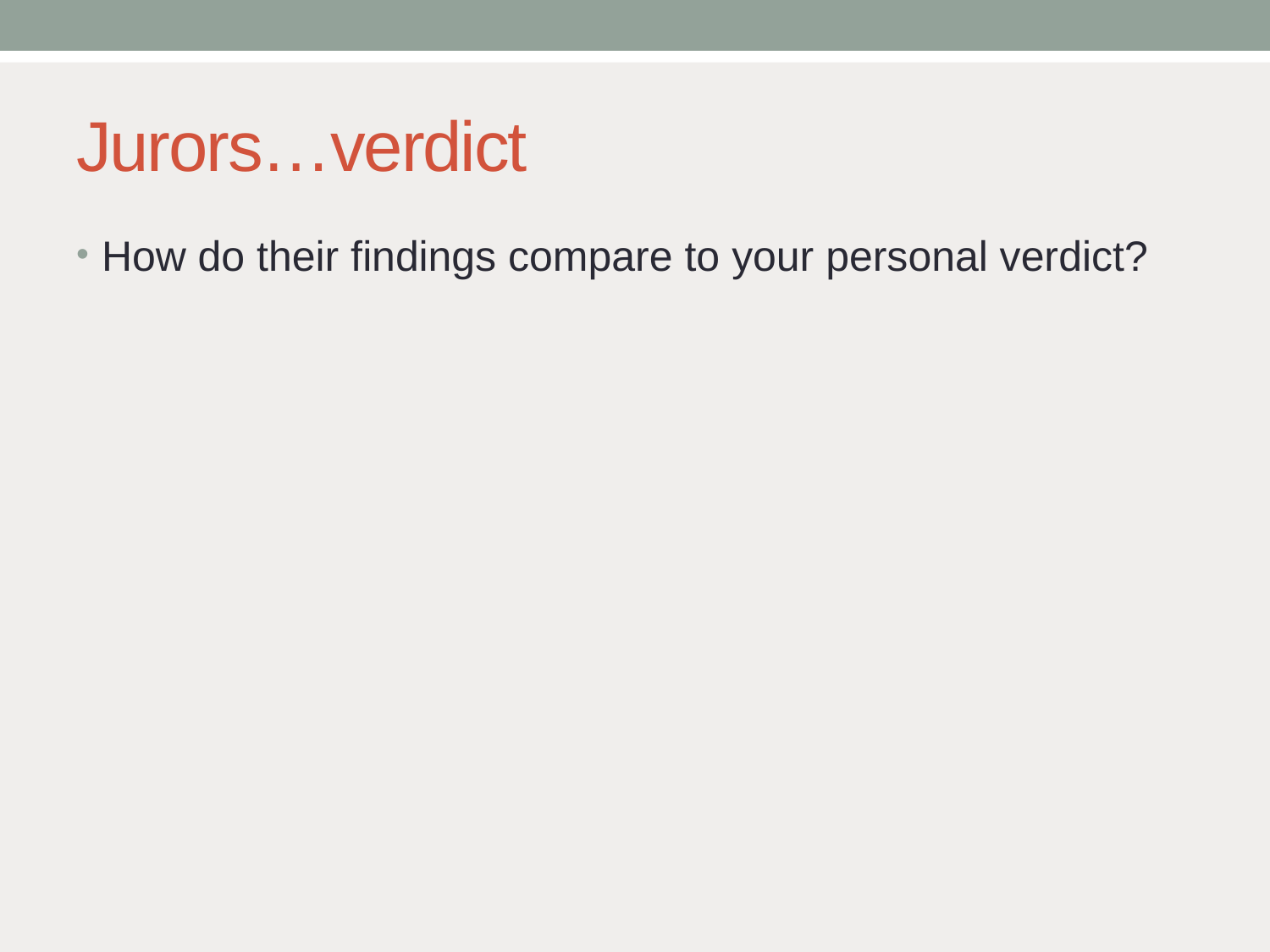

# Jurors…verdict
How do their findings compare to your personal verdict?